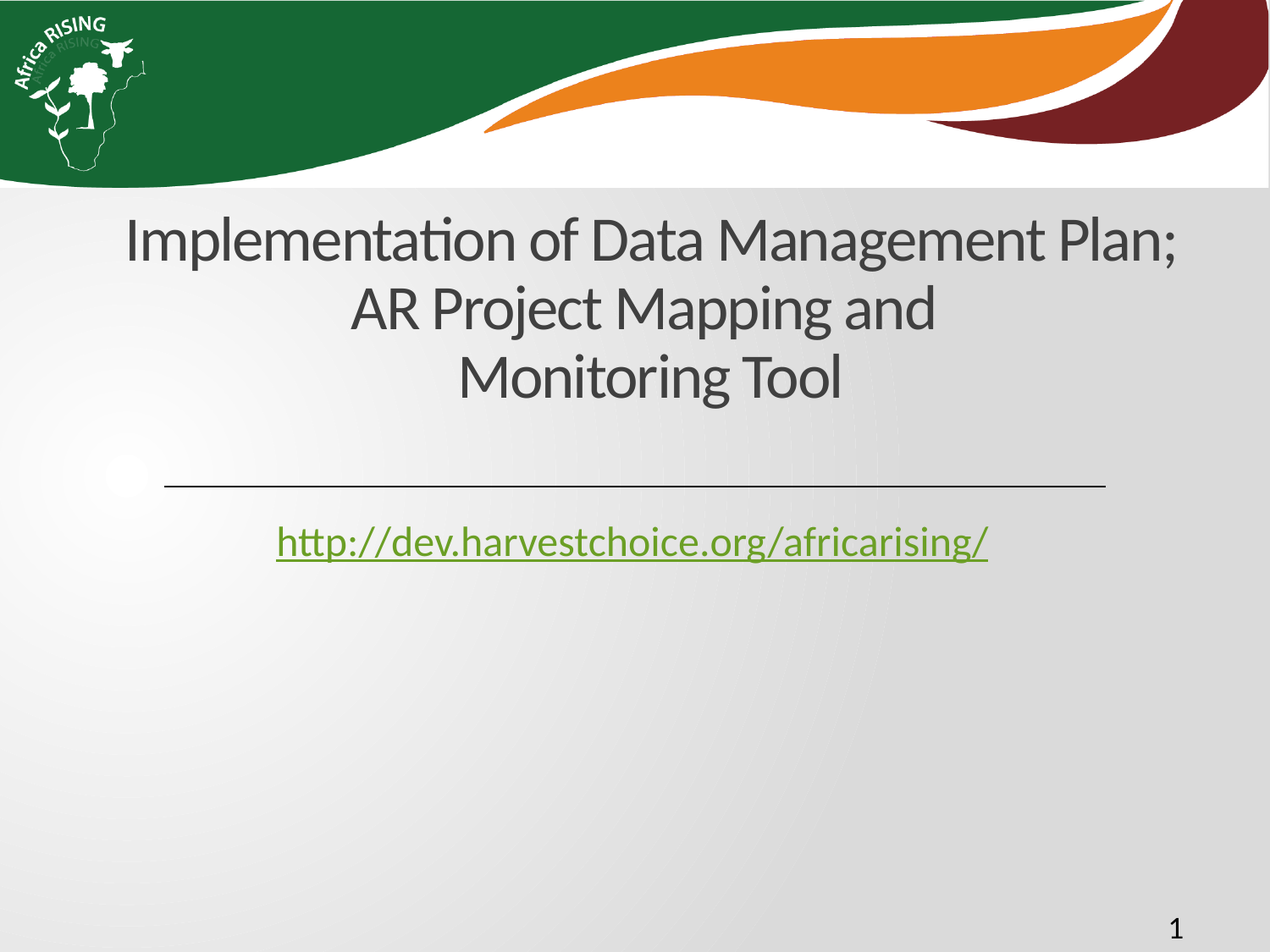

# Implementation of Data Management Plan; AR Project Mapping and Monitoring Tool
http://dev.harvestchoice.org/africarising/
1